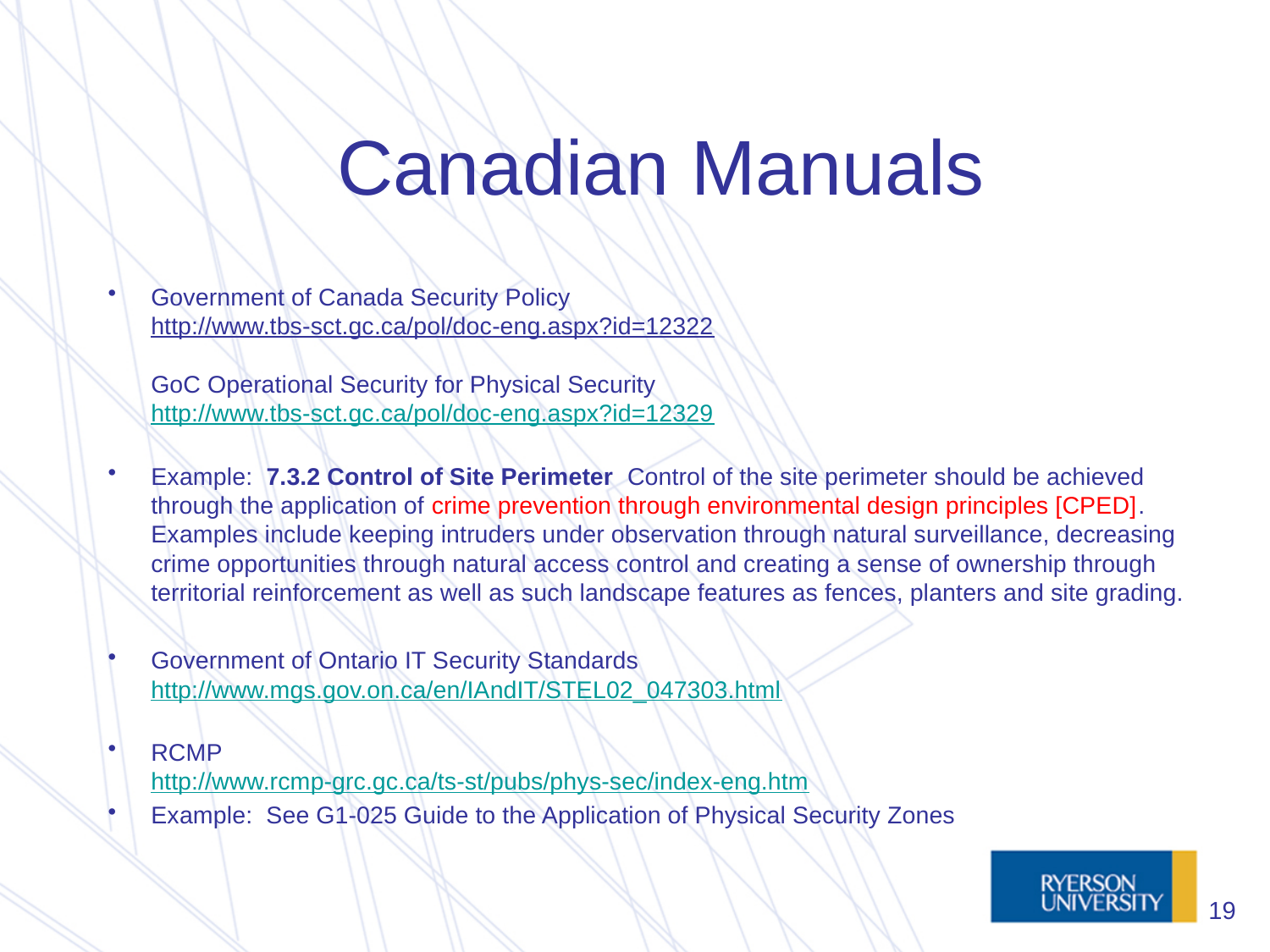

# Canadian Manuals
Government of Canada Security Policy
http://www.tbs-sct.gc.ca/pol/doc-eng.aspx?id=12322
GoC Operational Security for Physical Security
http://www.tbs-sct.gc.ca/pol/doc-eng.aspx?id=12329
Example:  7.3.2 Control of Site Perimeter  Control of the site perimeter should be achieved through the application of crime prevention through environmental design principles [CPED]. Examples include keeping intruders under observation through natural surveillance, decreasing crime opportunities through natural access control and creating a sense of ownership through territorial reinforcement as well as such landscape features as fences, planters and site grading.

Government of Ontario IT Security Standards
http://www.mgs.gov.on.ca/en/IAndIT/STEL02_047303.html
RCMP
http://www.rcmp-grc.gc.ca/ts-st/pubs/phys-sec/index-eng.htm
Example:  See G1-025 Guide to the Application of Physical Security Zones

19